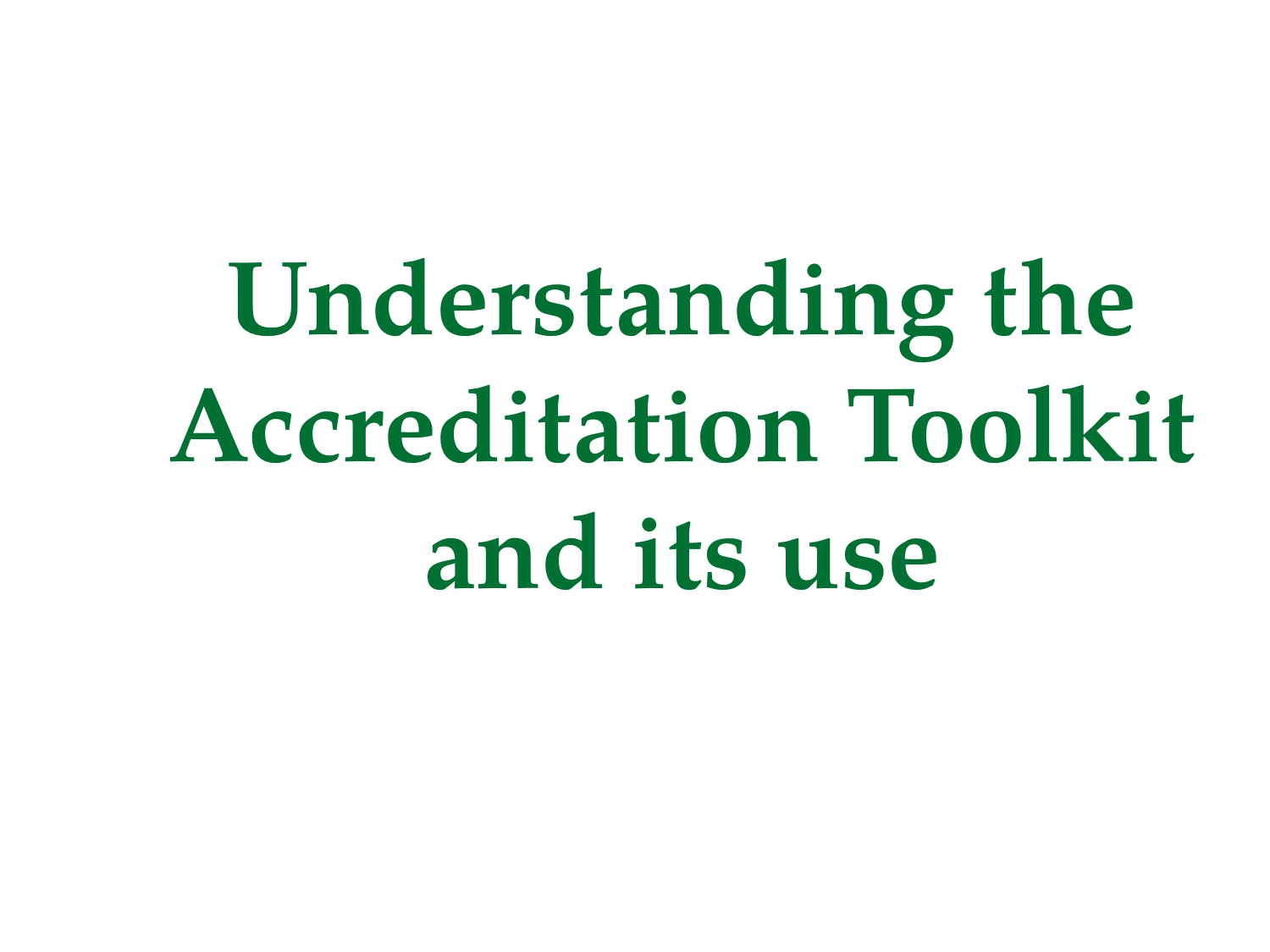

Understanding the Accreditation Toolkit and its use